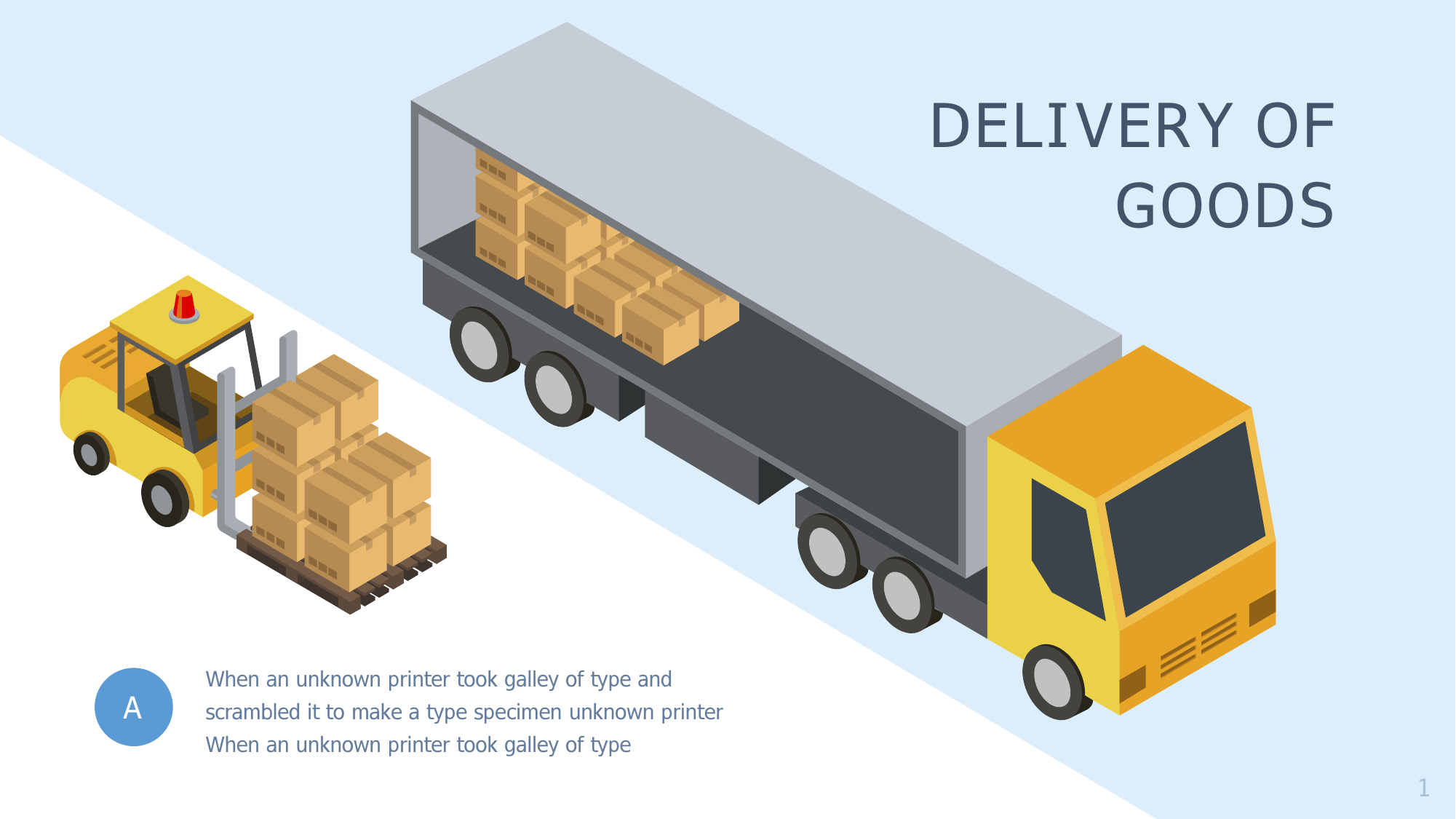

DELIVERY OF GOODS

When an unknown printer took galley of type and scrambled it to make a type specimen unknown printer When an unknown printer took galley of type
A